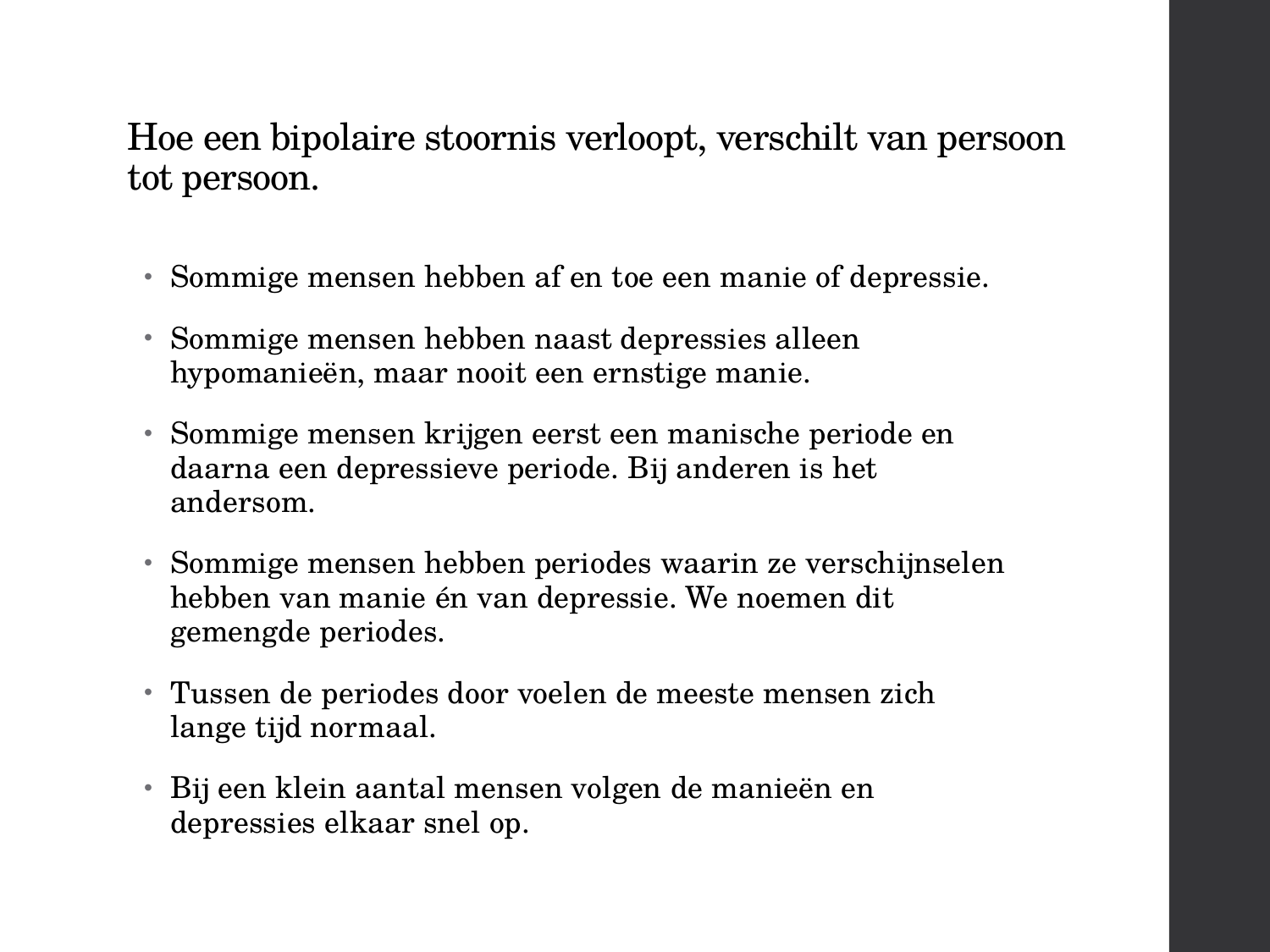

# Hoe een bipolaire stoornis verloopt, verschilt van persoon tot persoon.
Sommige mensen hebben af en toe een manie of depressie.
Sommige mensen hebben naast depressies alleen hypomanieën, maar nooit een ernstige manie.
Sommige mensen krijgen eerst een manische periode en daarna een depressieve periode. Bij anderen is het andersom.
Sommige mensen hebben periodes waarin ze verschijnselen hebben van manie én van depressie. We noemen dit gemengde periodes.
Tussen de periodes door voelen de meeste mensen zich lange tijd normaal.
Bij een klein aantal mensen volgen de manieën en depressies elkaar snel op.